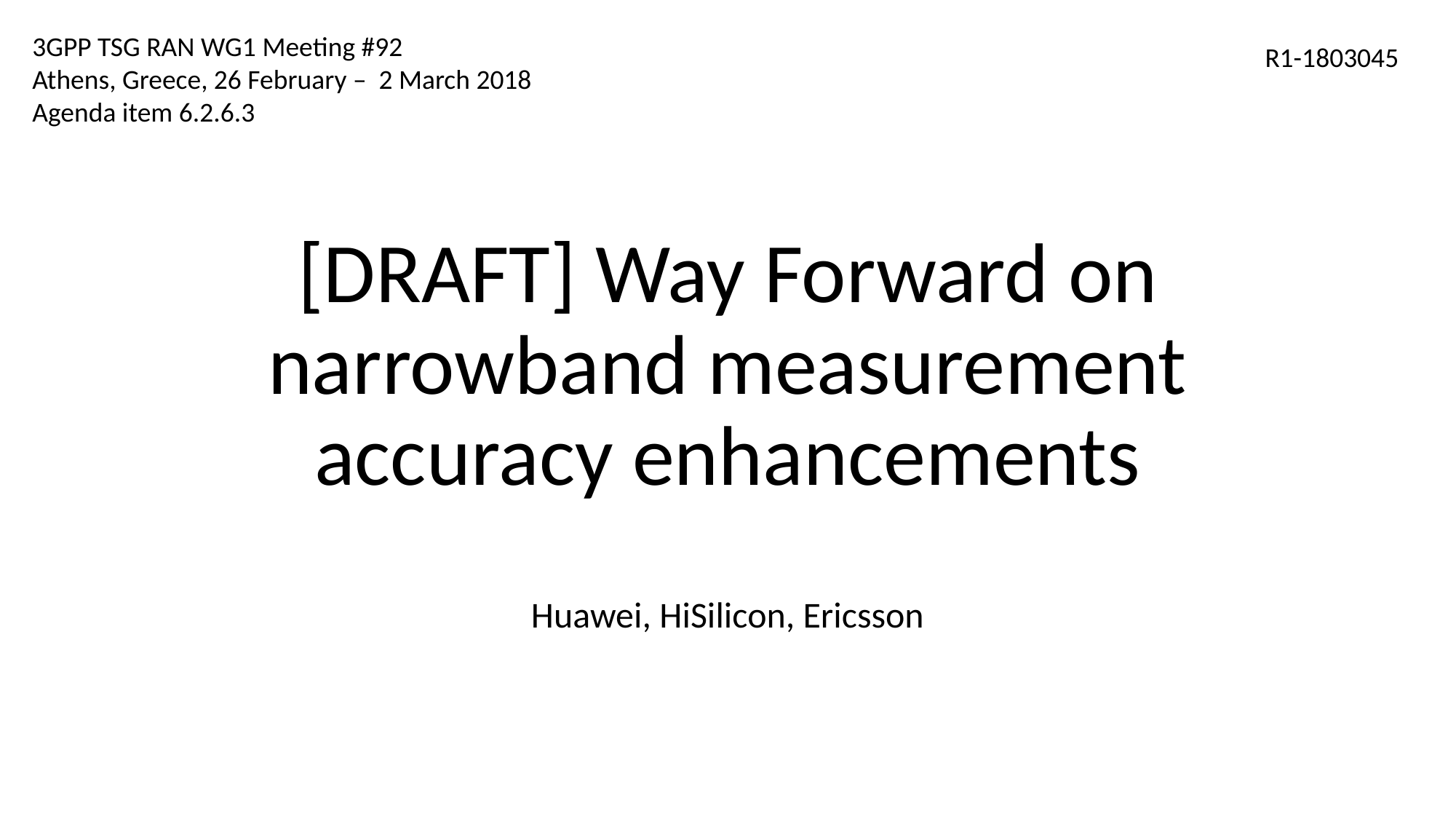

3GPP TSG RAN WG1 Meeting #92
Athens, Greece, 26 February –  2 March 2018
Agenda item 6.2.6.3
R1-1803045
# [DRAFT] Way Forward on narrowband measurement accuracy enhancements
Huawei, HiSilicon, Ericsson